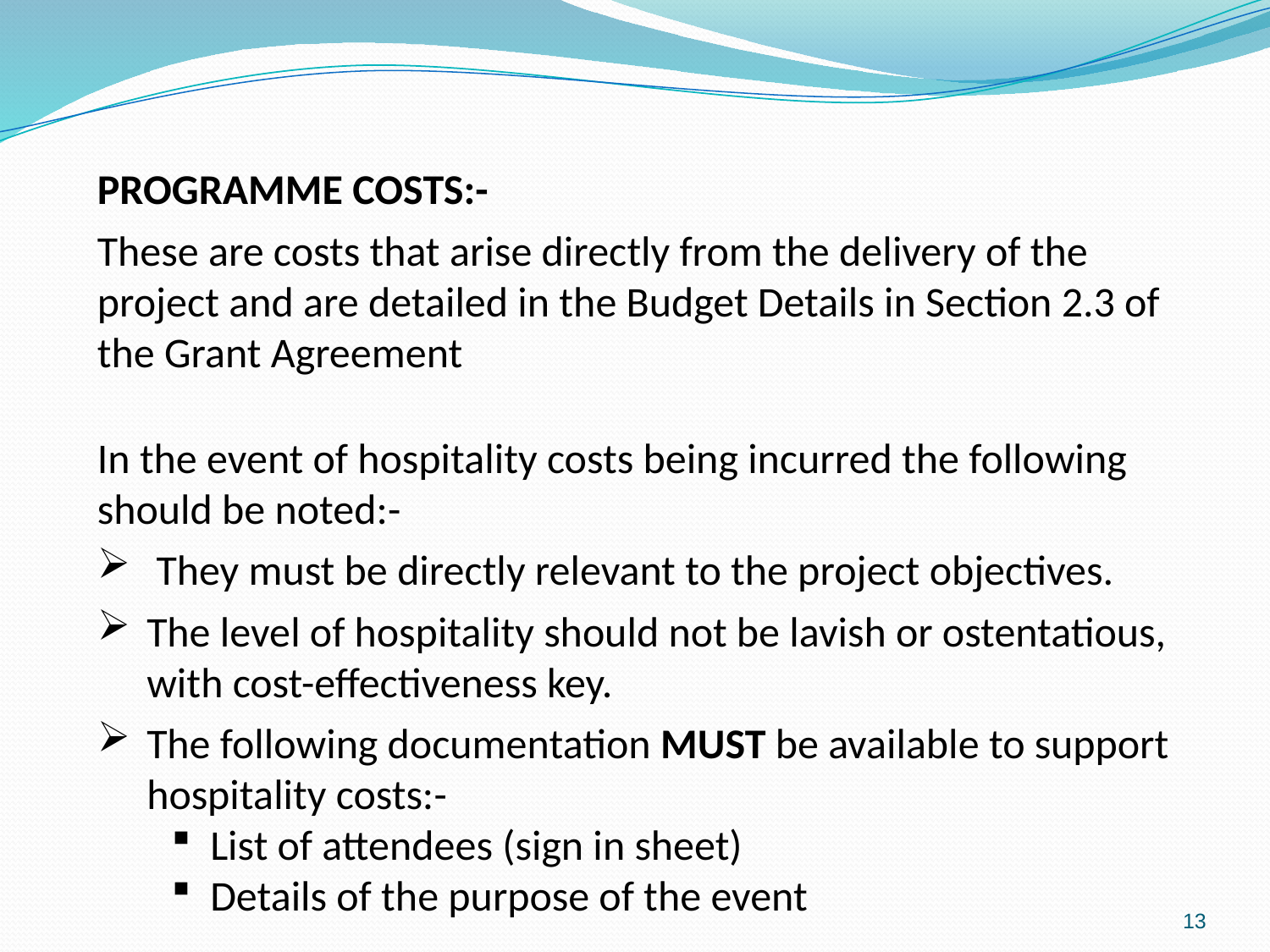

PROGRAMME COSTS:-
These are costs that arise directly from the delivery of the project and are detailed in the Budget Details in Section 2.3 of the Grant Agreement

In the event of hospitality costs being incurred the following should be noted:-
 They must be directly relevant to the project objectives.
The level of hospitality should not be lavish or ostentatious, with cost-effectiveness key.
The following documentation MUST be available to support hospitality costs:-
List of attendees (sign in sheet)
Details of the purpose of the event
13